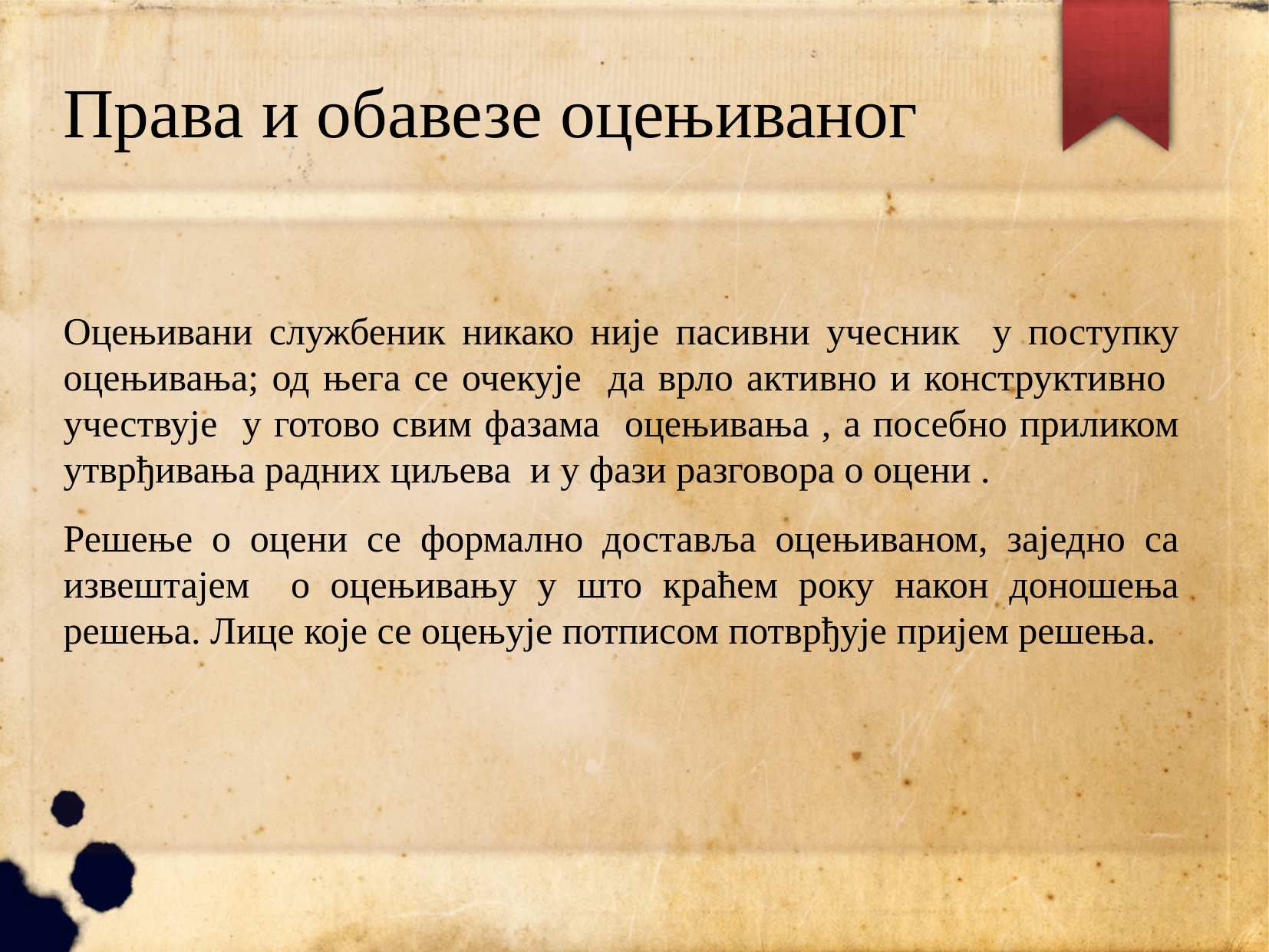

# Права и обавезе оцењиваног

Оцењивани службеник никако није пасивни учесник  у поступку оцењивања; од њега се очекује  да врло активно и конструктивно  учествује  у готово свим фазама  оцењивања , а посебно приликом утврђивања радних циљева  и у фази разговора о оцени .
Решење о оцени се формално доставља оцењиваном, заједно са извештајем  о оцењивању у што краћем року након доношења решења. Лице које се оцењује потписом потврђује пријем решења.